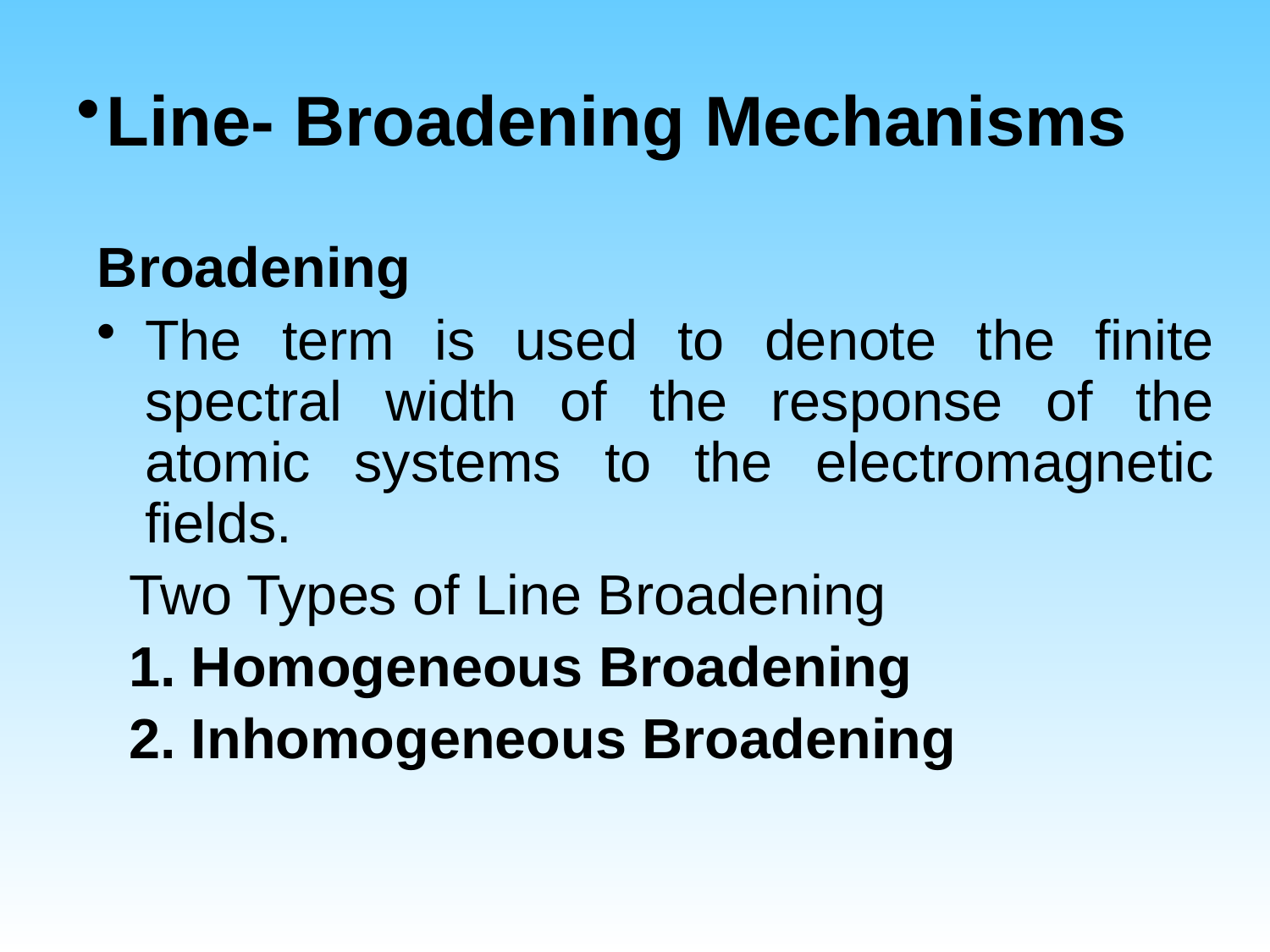

Line- Broadening Mechanisms
Broadening
The term is used to denote the finite spectral width of the response of the atomic systems to the electromagnetic fields.
  Two Types of Line Broadening
  1. Homogeneous Broadening
  2. Inhomogeneous Broadening